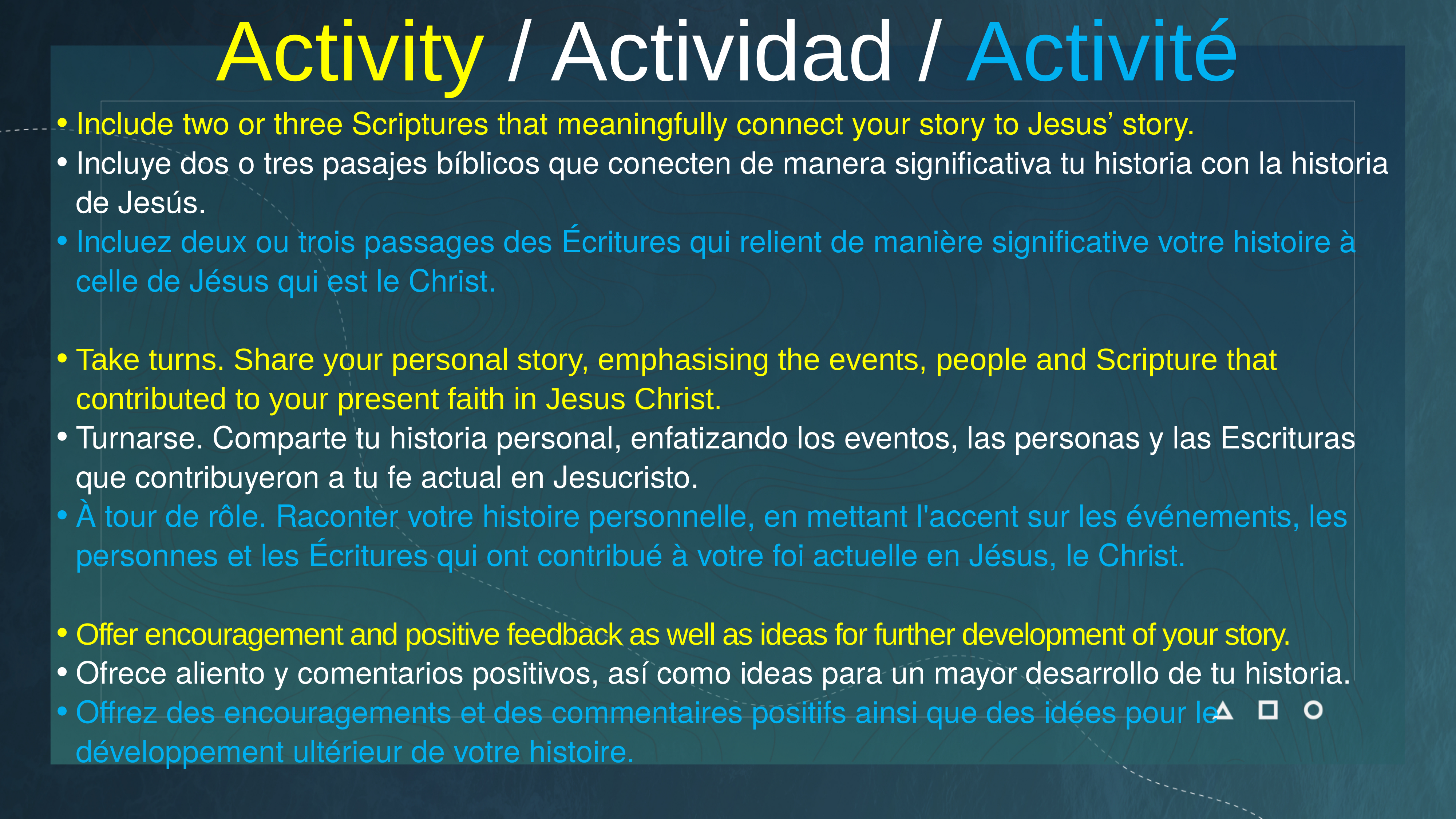

# Activity / Actividad / Activité
Include two or three Scriptures that meaningfully connect your story to Jesus’ story.
Incluye dos o tres pasajes bíblicos que conecten de manera significativa tu historia con la historia de Jesús.
Incluez deux ou trois passages des Écritures qui relient de manière significative votre histoire à celle de Jésus qui est le Christ.

Take turns. Share your personal story, emphasising the events, people and Scripture that contributed to your present faith in Jesus Christ.
Turnarse. Comparte tu historia personal, enfatizando los eventos, las personas y las Escrituras que contribuyeron a tu fe actual en Jesucristo.
À tour de rôle. Raconter votre histoire personnelle, en mettant l'accent sur les événements, les personnes et les Écritures qui ont contribué à votre foi actuelle en Jésus, le Christ.

Offer encouragement and positive feedback as well as ideas for further development of your story.
Ofrece aliento y comentarios positivos, así como ideas para un mayor desarrollo de tu historia.
Offrez des encouragements et des commentaires positifs ainsi que des idées pour le développement ultérieur de votre histoire.